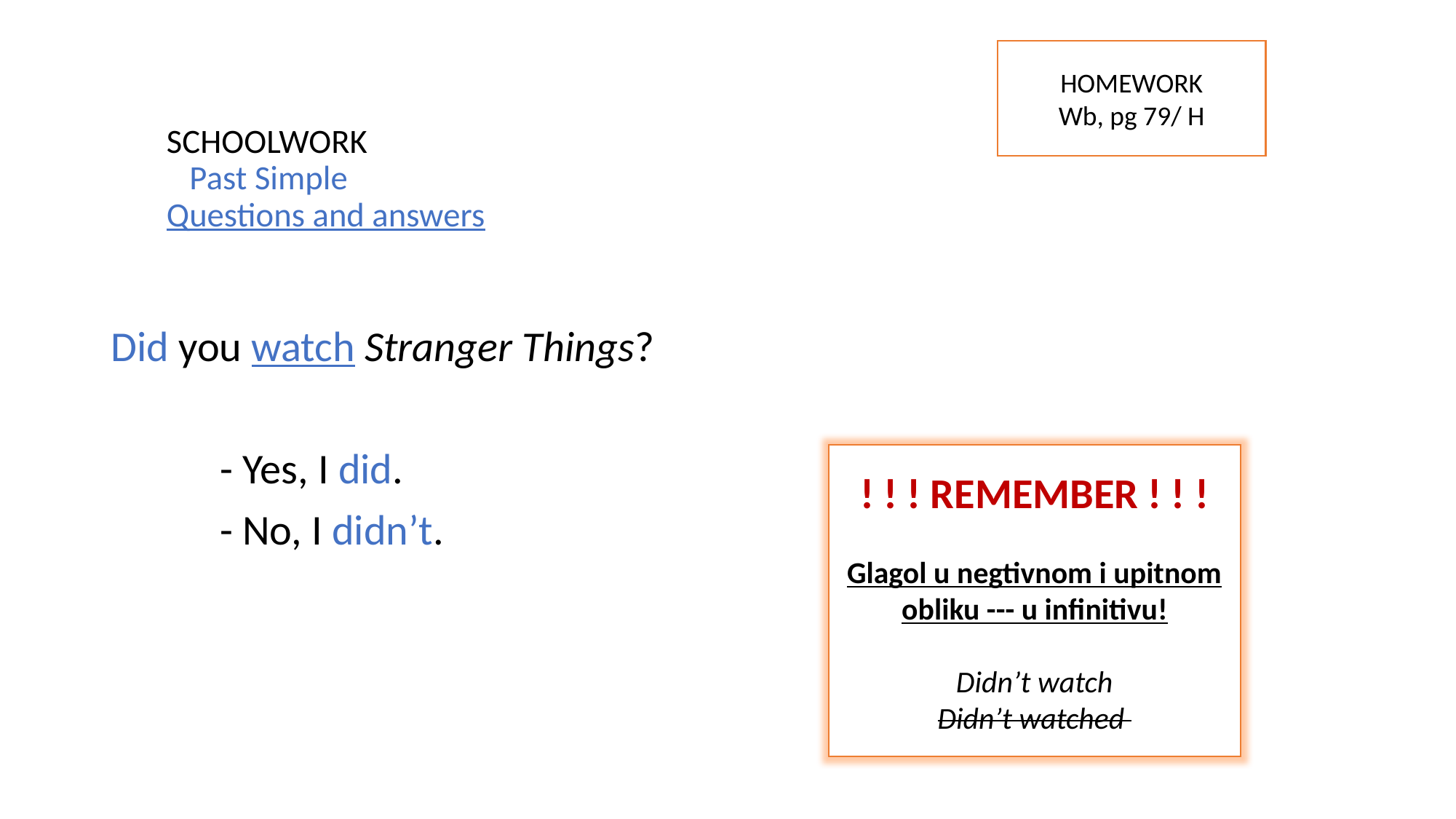

HOMEWORK
Wb, pg 79/ H
# SCHOOLWORK Past Simple Questions and answers
Did you watch Stranger Things?

	- Yes, I did.
	- No, I didn’t.

! ! ! REMEMBER ! ! !

Glagol u negtivnom i upitnom obliku --- u infinitivu!

Didn’t watch
Didn’t watched